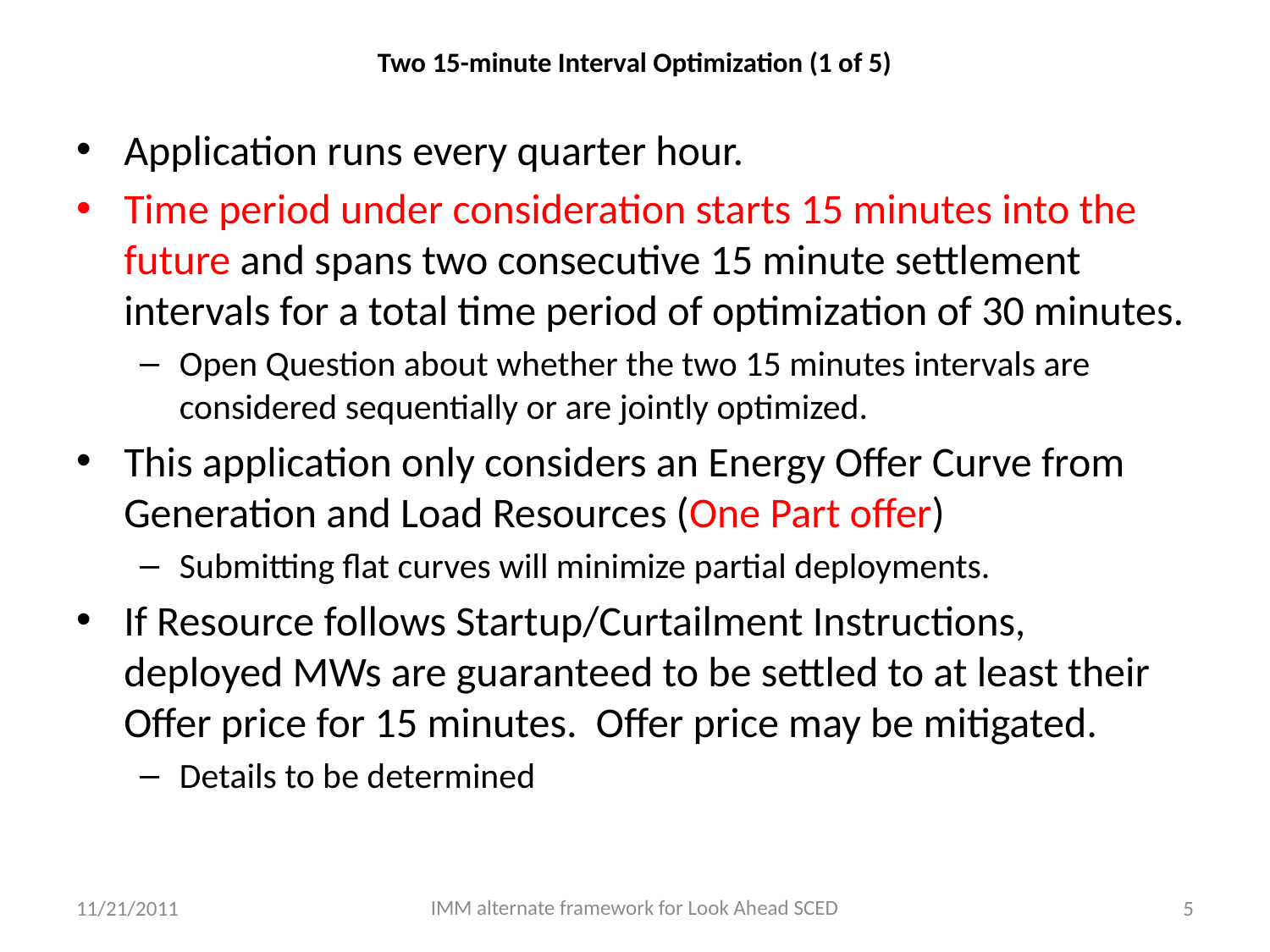

# Two 15-minute Interval Optimization (1 of 5)
Application runs every quarter hour.
Time period under consideration starts 15 minutes into the future and spans two consecutive 15 minute settlement intervals for a total time period of optimization of 30 minutes.
Open Question about whether the two 15 minutes intervals are considered sequentially or are jointly optimized.
This application only considers an Energy Offer Curve from Generation and Load Resources (One Part offer)
Submitting flat curves will minimize partial deployments.
If Resource follows Startup/Curtailment Instructions, deployed MWs are guaranteed to be settled to at least their Offer price for 15 minutes.  Offer price may be mitigated.
Details to be determined

11/21/2011
5
IMM alternate framework for Look Ahead SCED